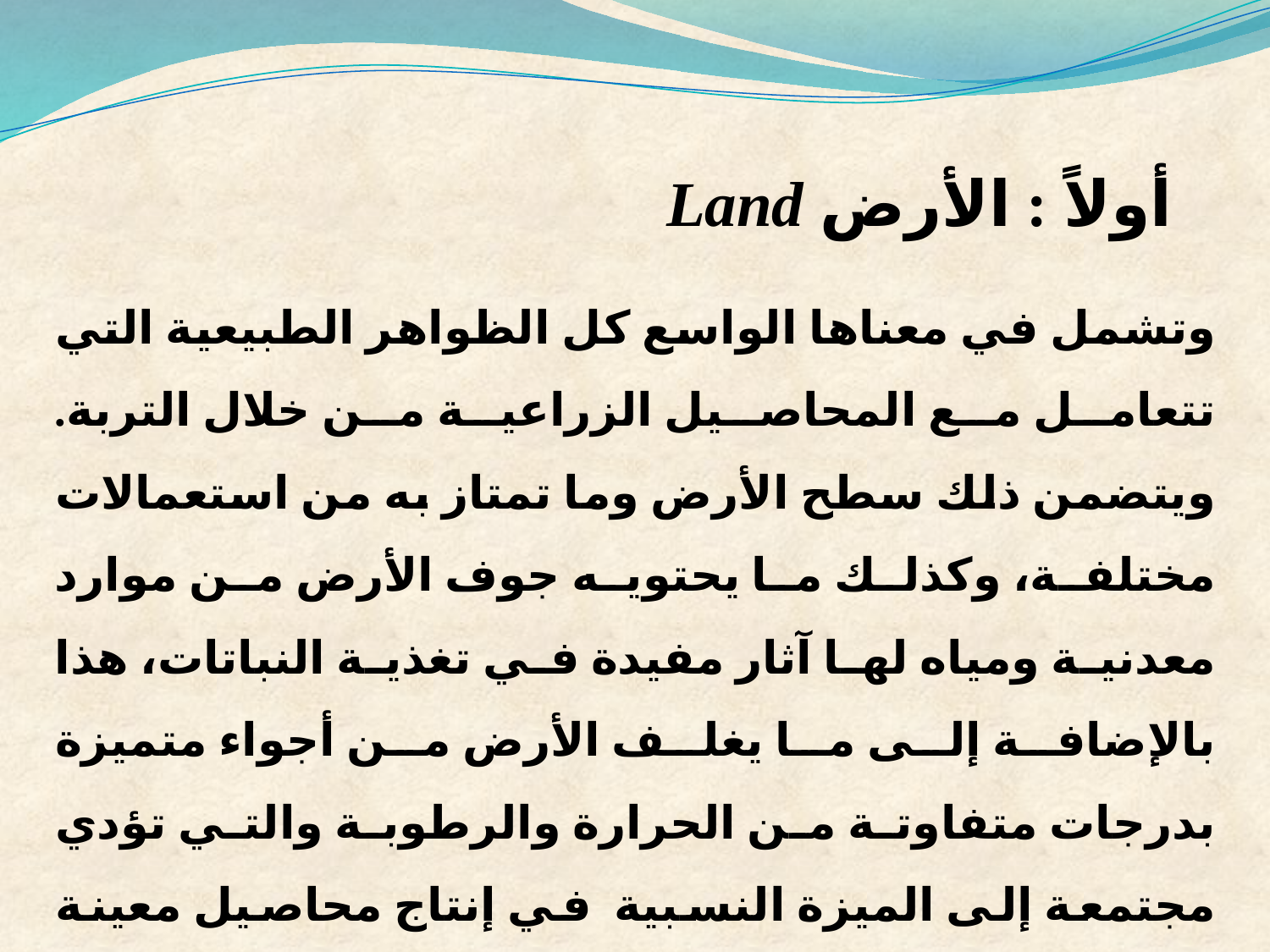

أولاً : الأرض Land
وتشمل في معناها الواسع كل الظواهر الطبيعية التي تتعامل مع المحاصيل الزراعية من خلال التربة. ويتضمن ذلك سطح الأرض وما تمتاز به من استعمالات مختلفة، وكذلك ما يحتويه جوف الأرض من موارد معدنية ومياه لها آثار مفيدة في تغذية النباتات، هذا بالإضافة إلى ما يغلف الأرض من أجواء متميزة بدرجات متفاوتة من الحرارة والرطوبة والتي تؤدي مجتمعة إلى الميزة النسبية  في إنتاج محاصيل معينة دون أخرى.